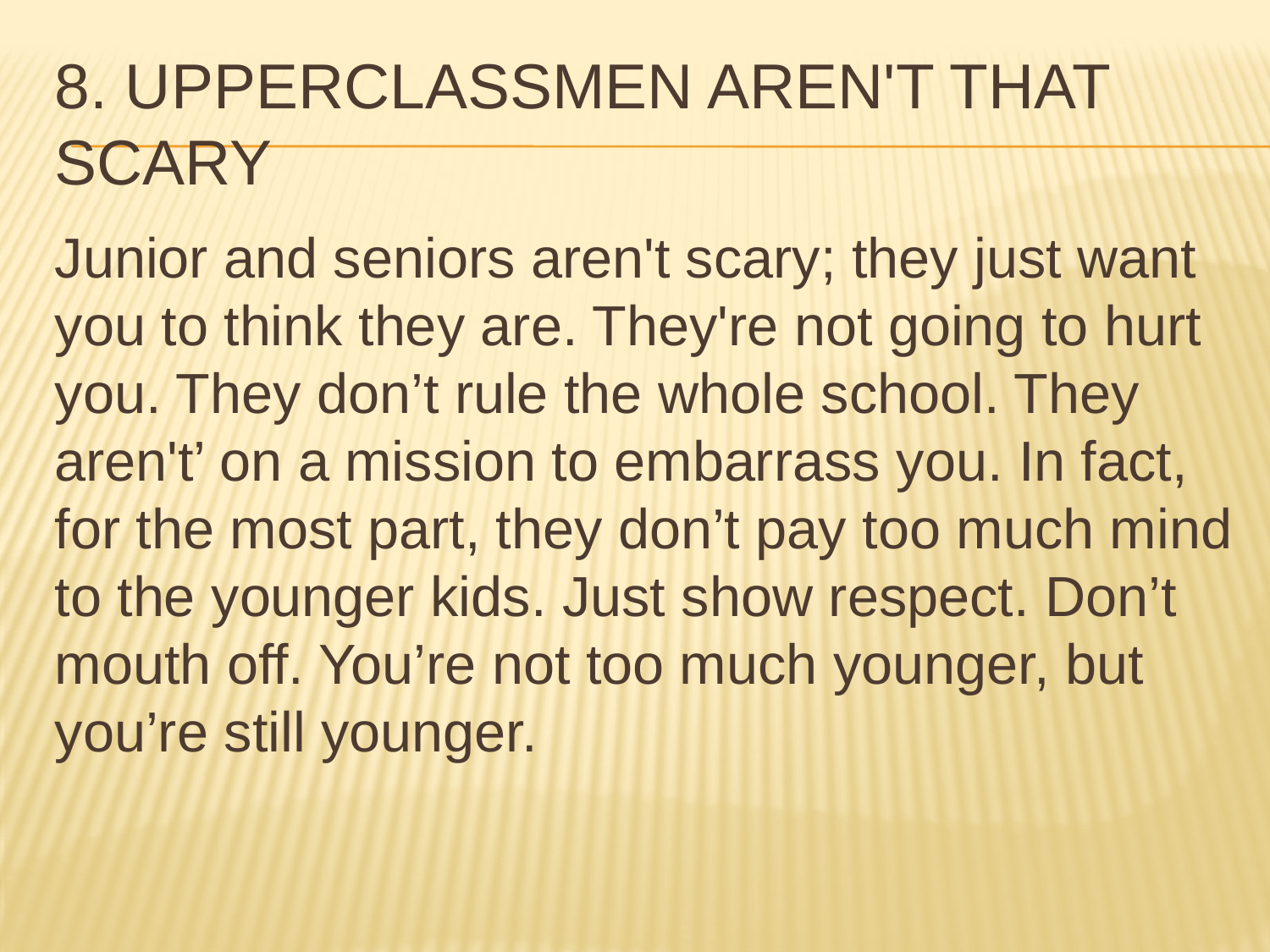

# 8. Upperclassmen aren't that scary
Junior and seniors aren't scary; they just want you to think they are. They're not going to hurt you. They don’t rule the whole school. They aren't’ on a mission to embarrass you. In fact, for the most part, they don’t pay too much mind to the younger kids. Just show respect. Don’t mouth off. You’re not too much younger, but you’re still younger.